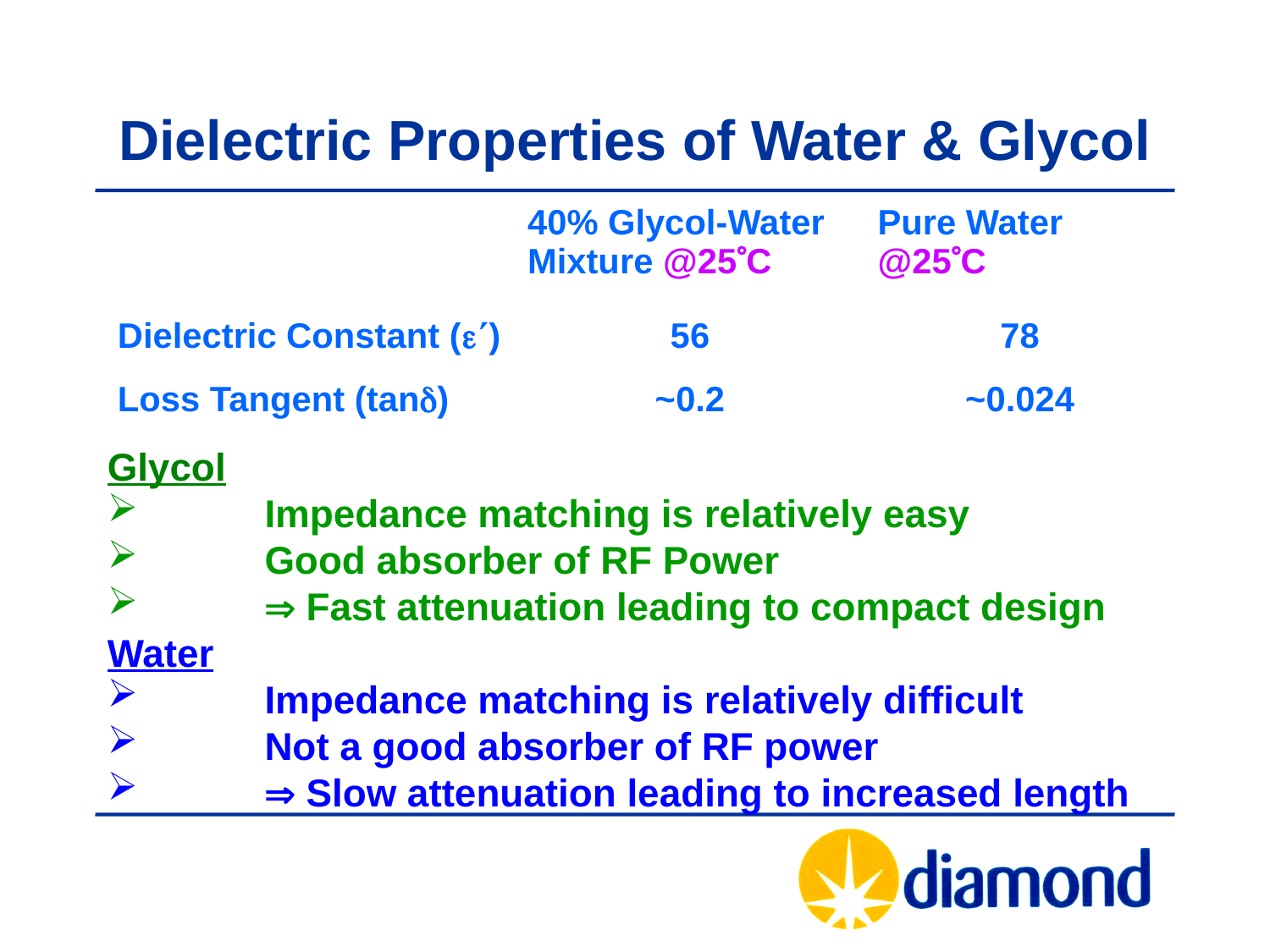

# Dielectric Properties of Water & Glycol
|  | 40% Glycol-Water Mixture @25°C | Pure Water @25°C |
| --- | --- | --- |
| Dielectric Constant (ε′) | 56 | 78 |
| Loss Tangent (tanδ) | ~0.2 | ~0.024 |
Glycol
	Impedance matching is relatively easy
	Good absorber of RF Power
	⇒ Fast attenuation leading to compact design
Water
	Impedance matching is relatively difficult
	Not a good absorber of RF power
	⇒ Slow attenuation leading to increased length